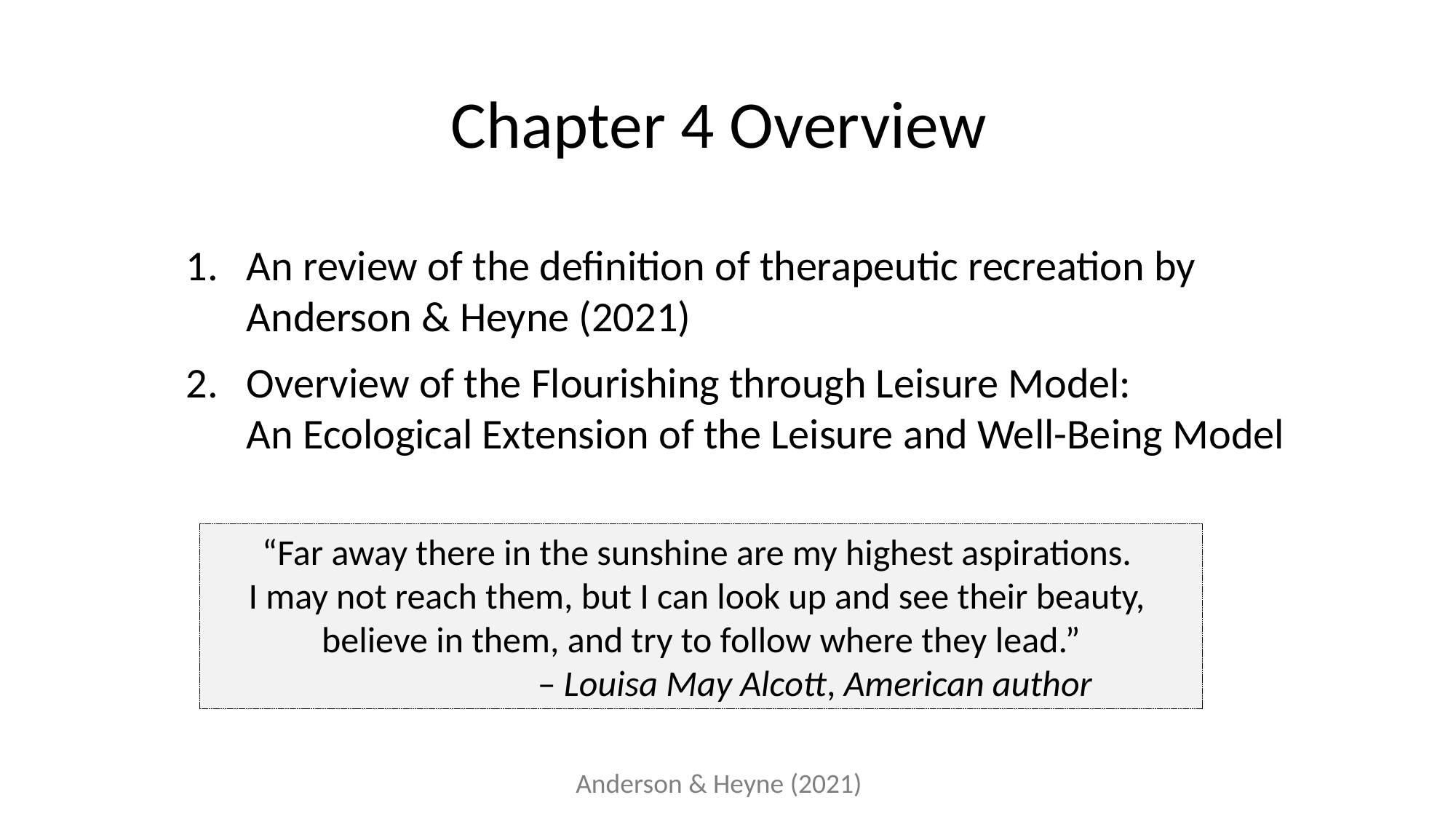

# Chapter 4 Overview
An review of the definition of therapeutic recreation by Anderson & Heyne (2021)
Overview of the Flourishing through Leisure Model:            An Ecological Extension of the Leisure and Well-Being Model
“Far away there in the sunshine are my highest aspirations.
I may not reach them, but I can look up and see their beauty,
believe in them, and try to follow where they lead.”
 	 		– Louisa May Alcott, American author
Anderson & Heyne (2021)